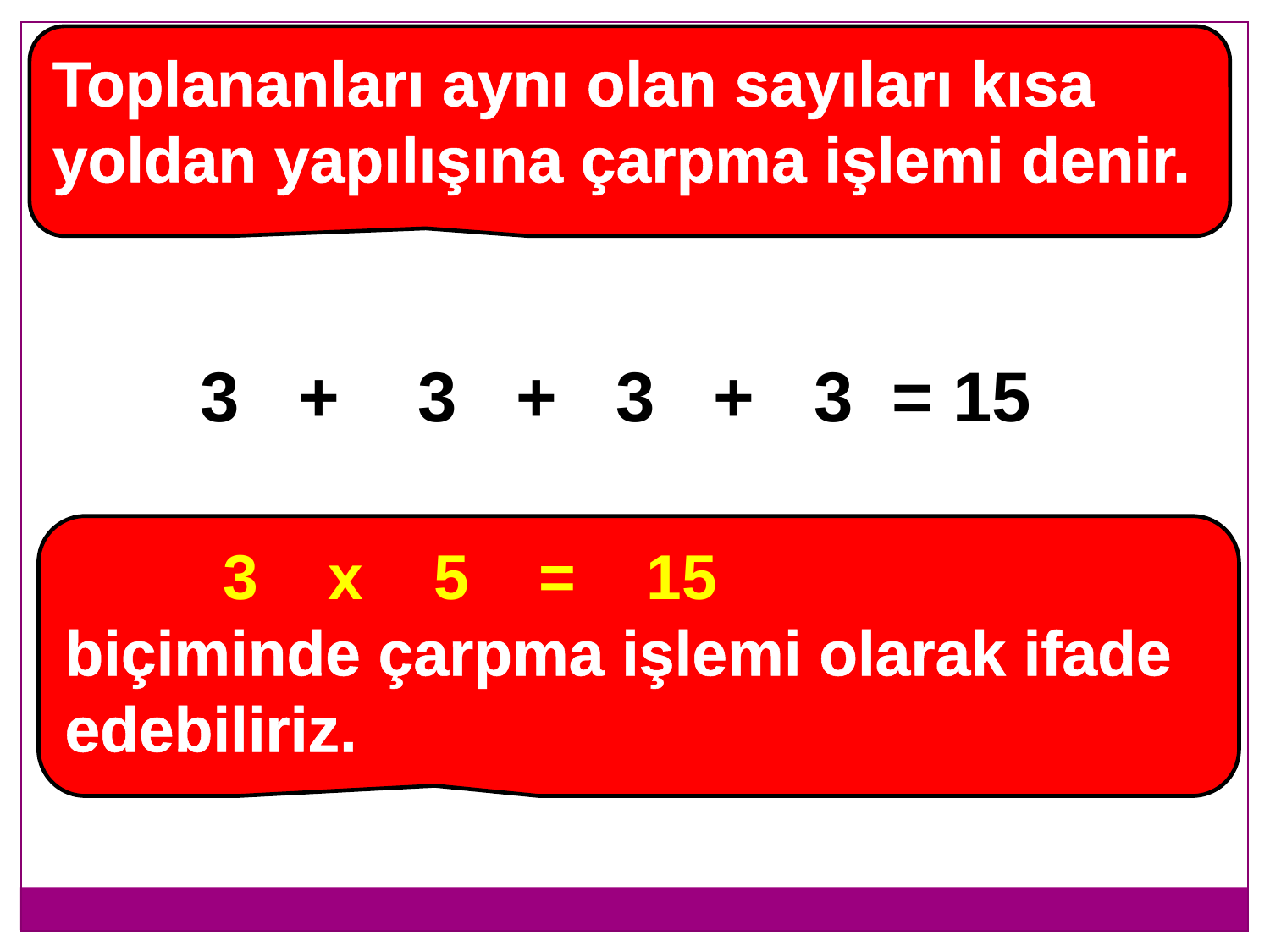

Toplananları aynı olan sayıları kısa yoldan yapılışına çarpma işlemi denir.
3   +    3   +   3   +   3  = 15
         3    x    5    =    15
biçiminde çarpma işlemi olarak ifade edebiliriz.